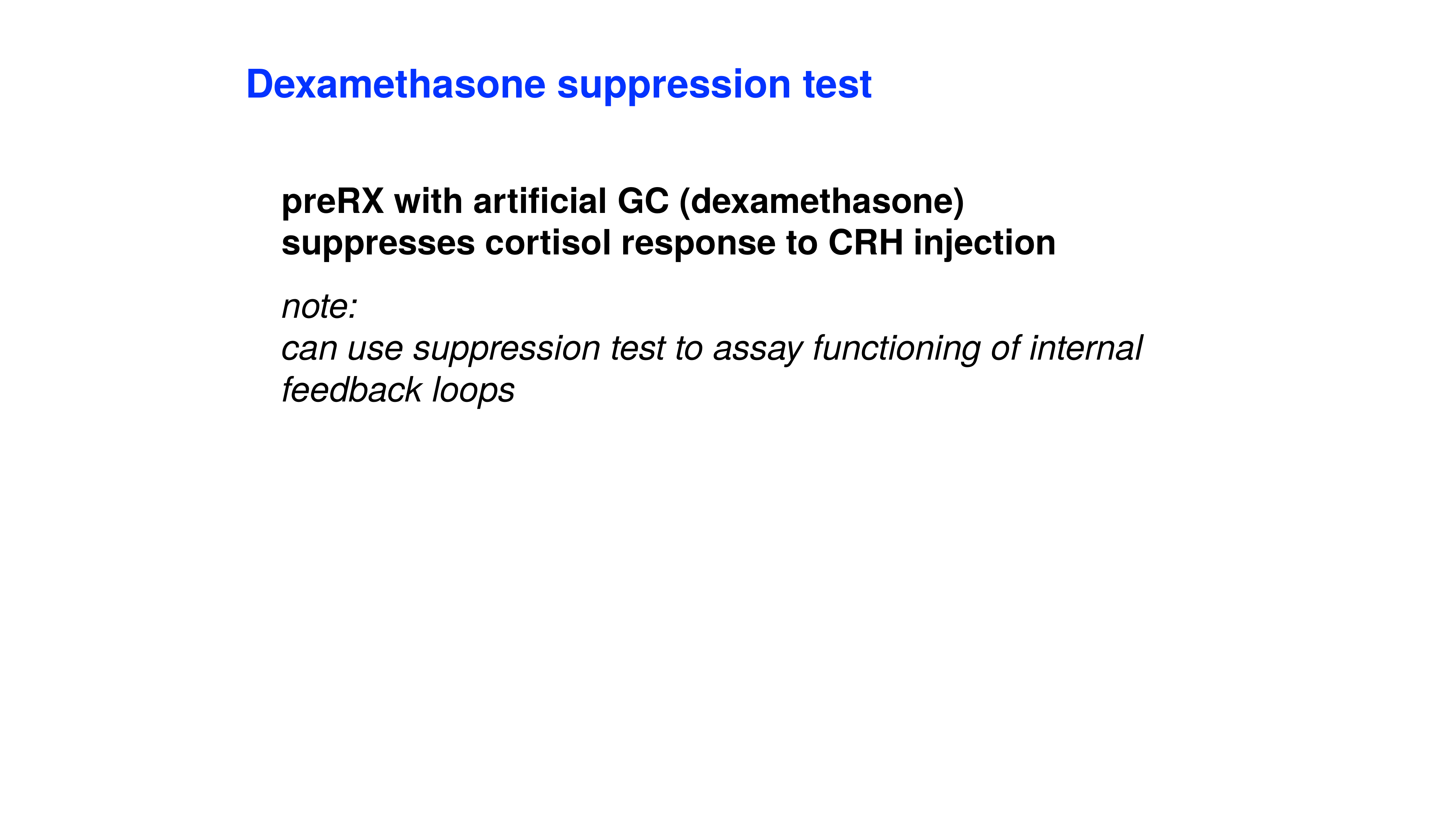

# Dexamethasone suppression test
preRX with artificial GC (dexamethasone) suppresses cortisol response to CRH injection
note:
can use suppression test to assay functioning of internal feedback loops